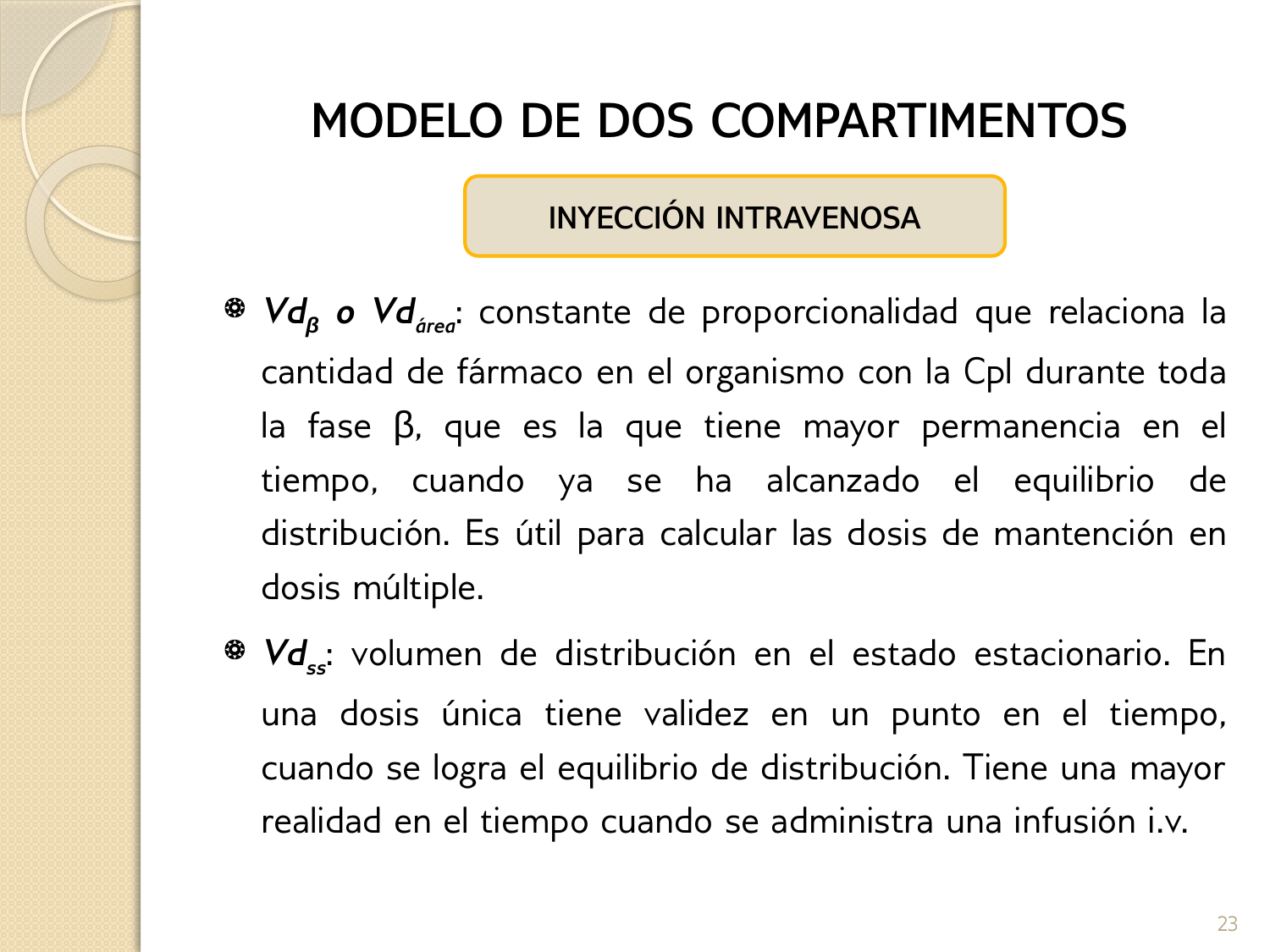

# MODELO DE DOS COMPARTIMENTOS
INYECCIÓN INTRAVENOSA
Vdβ o Vdárea: constante de proporcionalidad que relaciona la cantidad de fármaco en el organismo con la Cpl durante toda la fase β, que es la que tiene mayor permanencia en el tiempo, cuando ya se ha alcanzado el equilibrio de distribución. Es útil para calcular las dosis de mantención en dosis múltiple.
Vdss: volumen de distribución en el estado estacionario. En una dosis única tiene validez en un punto en el tiempo, cuando se logra el equilibrio de distribución. Tiene una mayor realidad en el tiempo cuando se administra una infusión i.v.
23